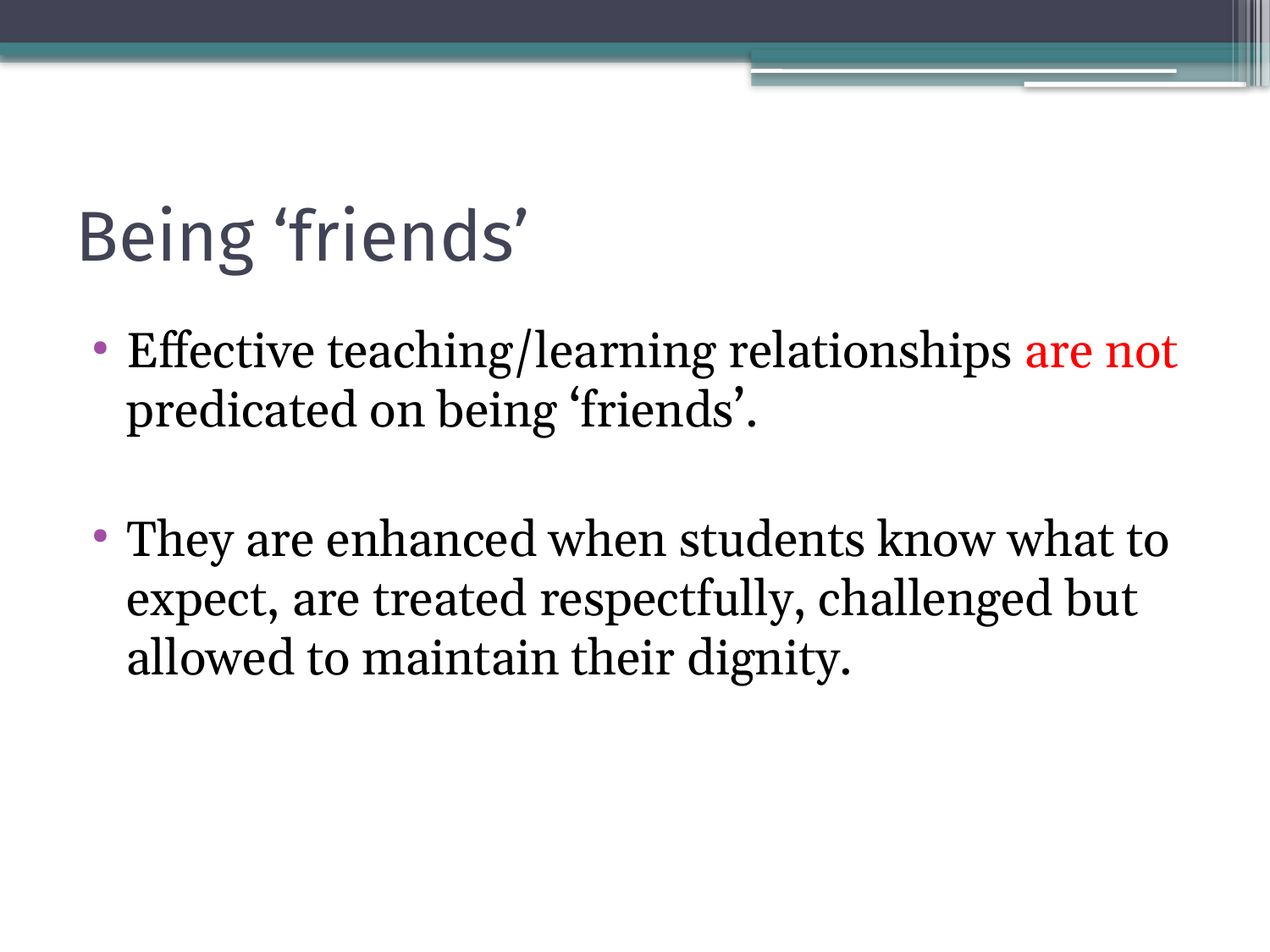

# Being ‘friends’
Effective teaching/learning relationships are not predicated on being ‘friends’.

They are enhanced when students know what to expect, are treated respectfully, challenged but allowed to maintain their dignity.